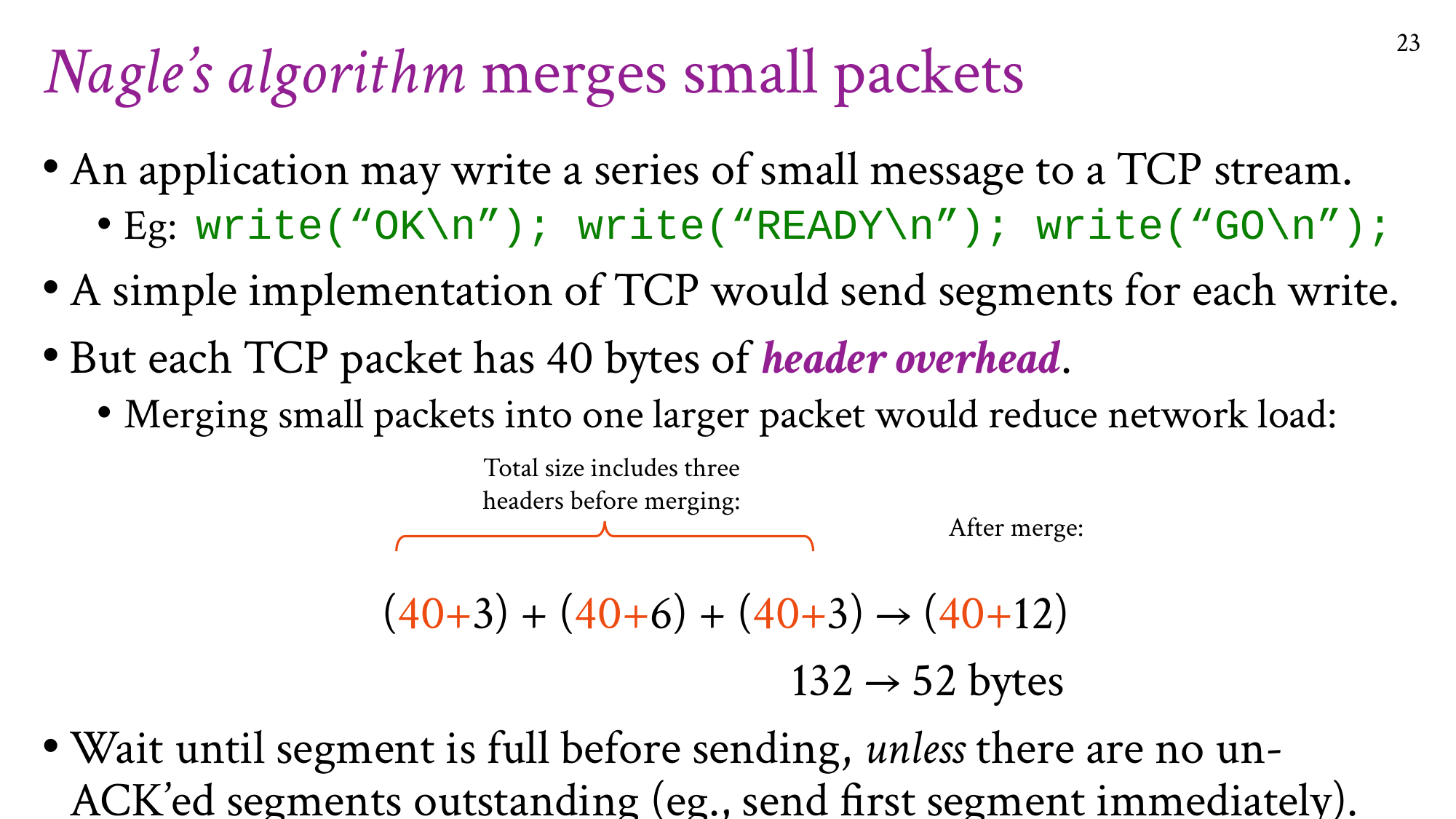

# Nagle’s algorithm merges small packets
An application may write a series of small message to a TCP stream.
Eg:  write(“OK\n”); write(“READY\n”); write(“GO\n”);
A simple implementation of TCP would send segments for each write.
But each TCP packet has 40 bytes of header overhead.
Merging small packets into one larger packet would reduce network load:

(40+3) + (40+6) + (40+3) → (40+12)
	                           132 → 52 bytes
Wait until segment is full before sending, unless there are no un-ACK’ed segments outstanding (eg., send first segment immediately).

Total size includes three headers before merging:
After merge: